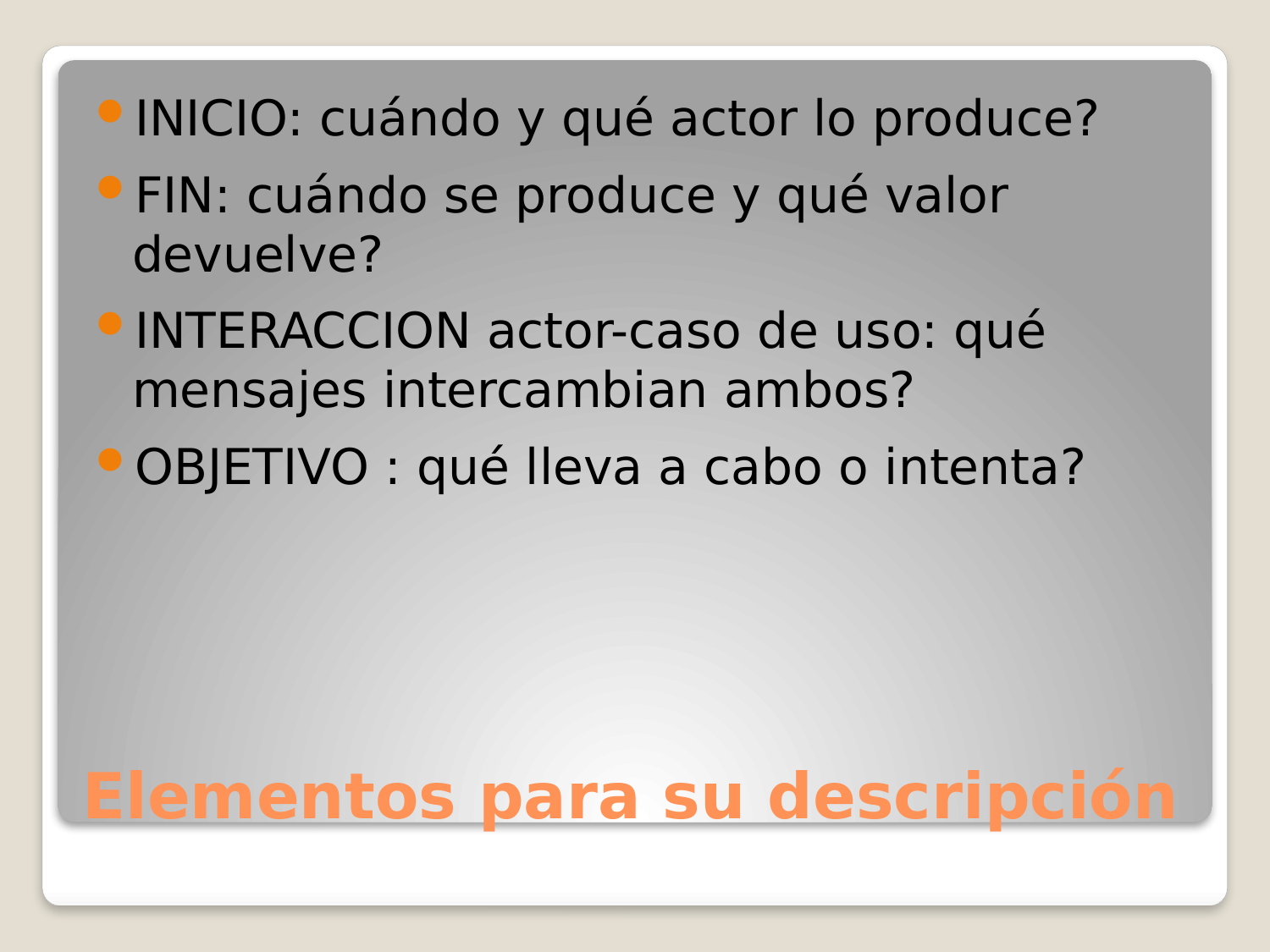

INICIO: cuándo y qué actor lo produce?
FIN: cuándo se produce y qué valor devuelve?
INTERACCION actor-caso de uso: qué mensajes intercambian ambos?
OBJETIVO : qué lleva a cabo o intenta?
# Elementos para su descripción